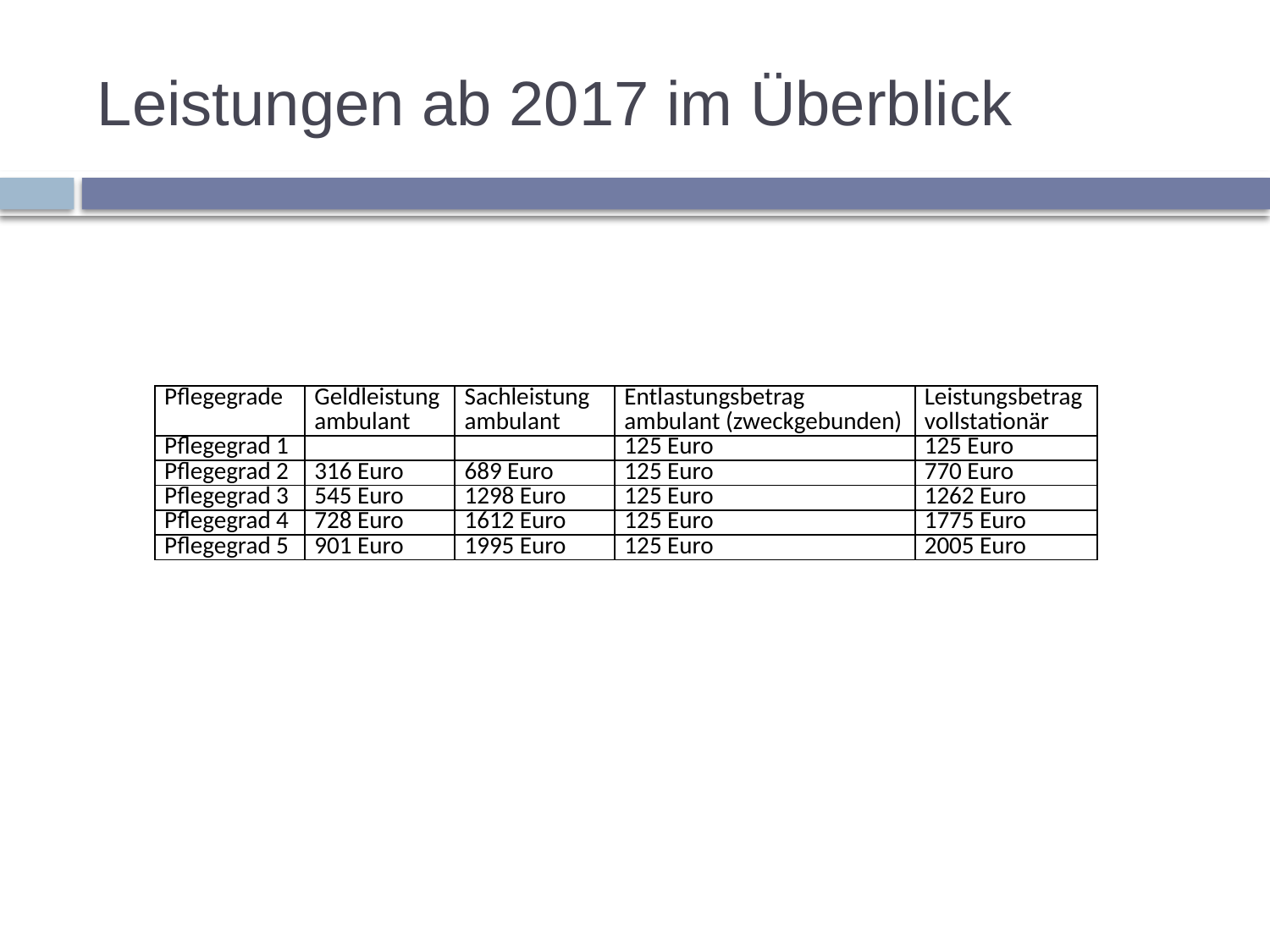

# Leistungen ab 2017 im Überblick
| Pflegegrade | Geldleistung ambulant | Sachleistung ambulant | Entlastungsbetrag ambulant (zweckgebunden) | Leistungsbetrag vollstationär |
| --- | --- | --- | --- | --- |
| Pflegegrad 1 |  |  | 125 Euro | 125 Euro |
| Pflegegrad 2 | 316 Euro | 689 Euro | 125 Euro | 770 Euro |
| Pflegegrad 3 | 545 Euro | 1298 Euro | 125 Euro | 1262 Euro |
| Pflegegrad 4 | 728 Euro | 1612 Euro | 125 Euro | 1775 Euro |
| Pflegegrad 5 | 901 Euro | 1995 Euro | 125 Euro | 2005 Euro |